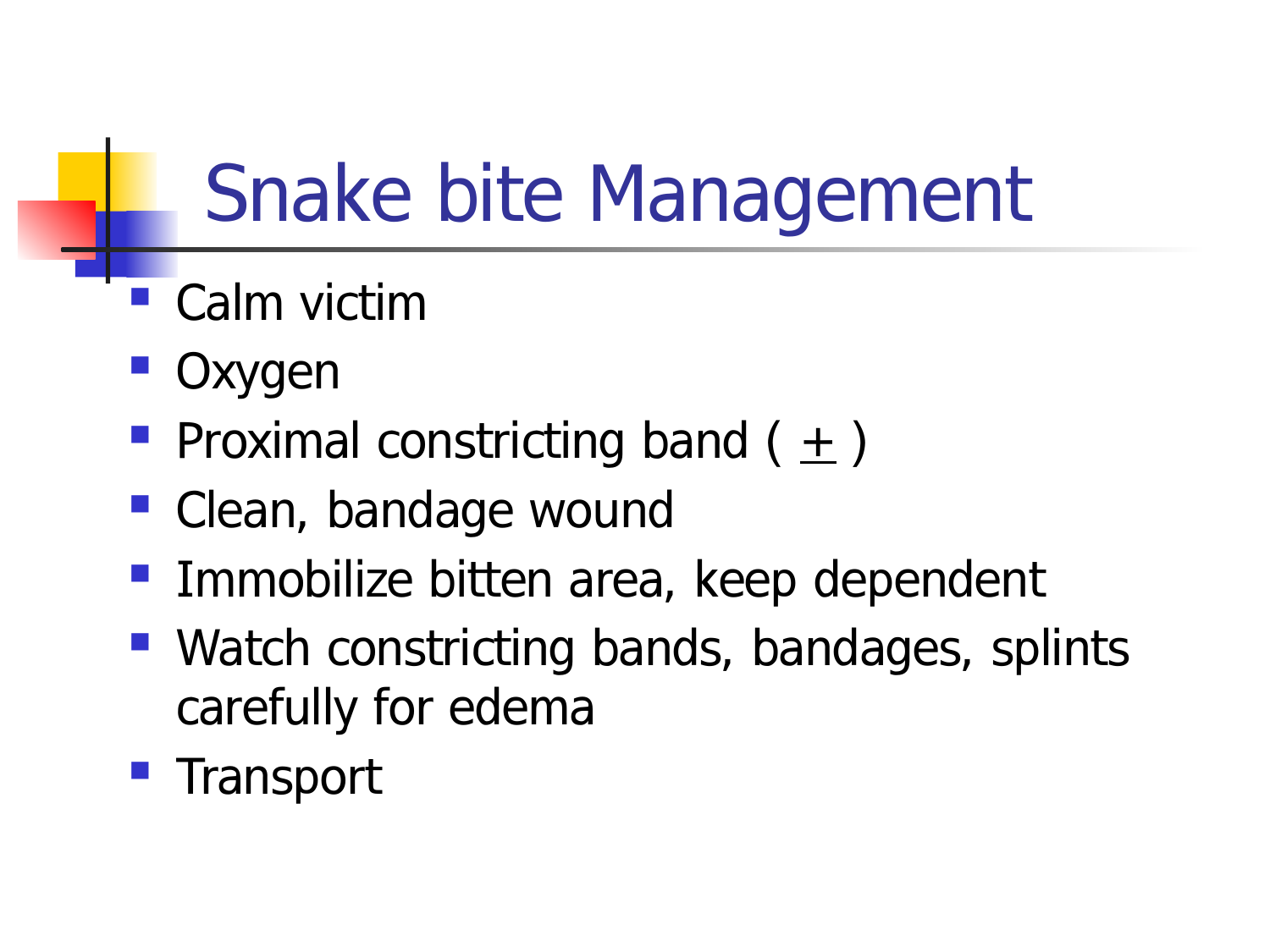

# Snake bite Management
Calm victim
Oxygen
Proximal constricting band ( + )
Clean, bandage wound
Immobilize bitten area, keep dependent
Watch constricting bands, bandages, splints carefully for edema
Transport